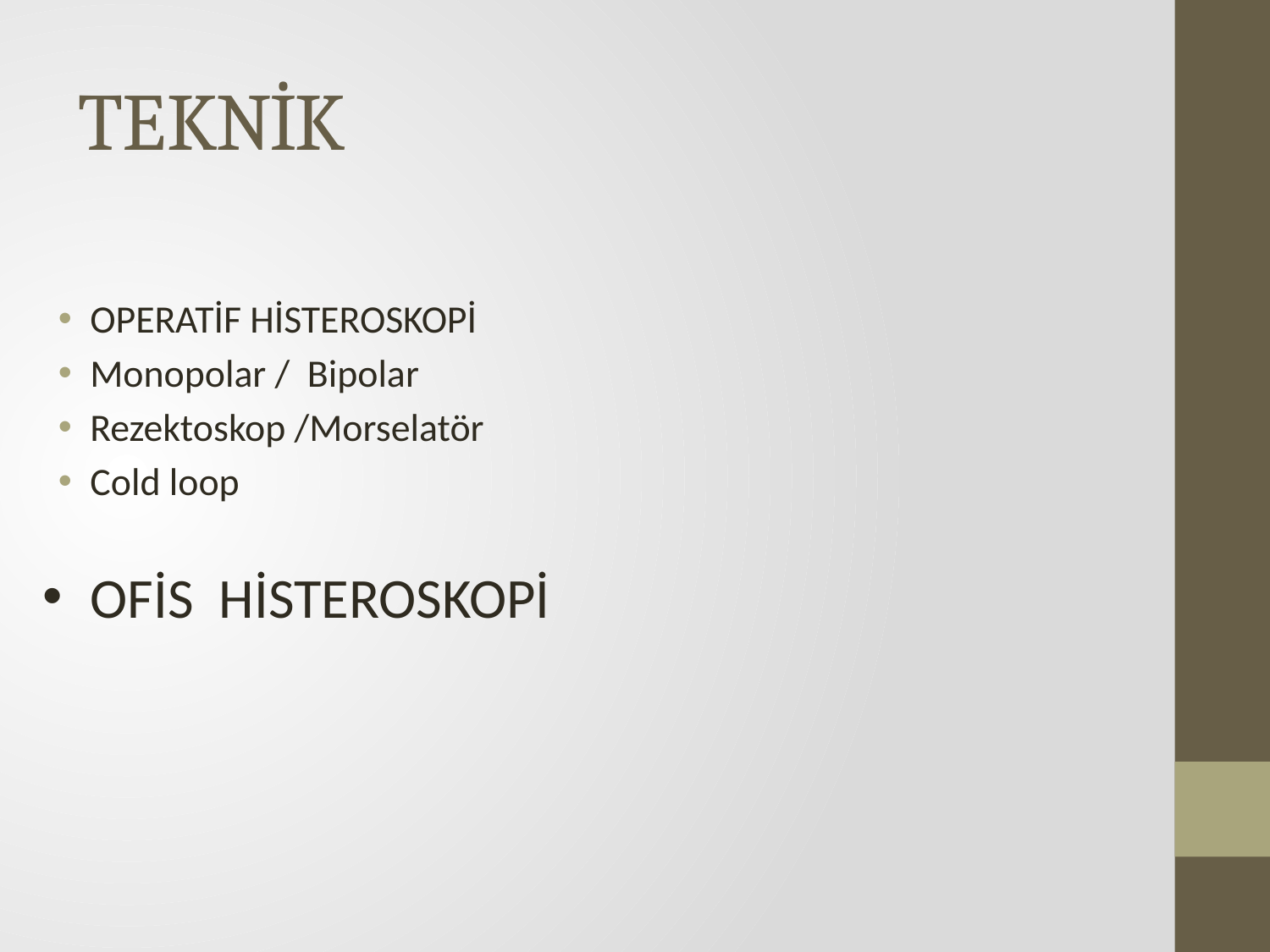

# TEKNİK
OPERATİF HİSTEROSKOPİ
Monopolar /  Bipolar
Rezektoskop /Morselatör
Cold loop
OFİS  HİSTEROSKOPİ